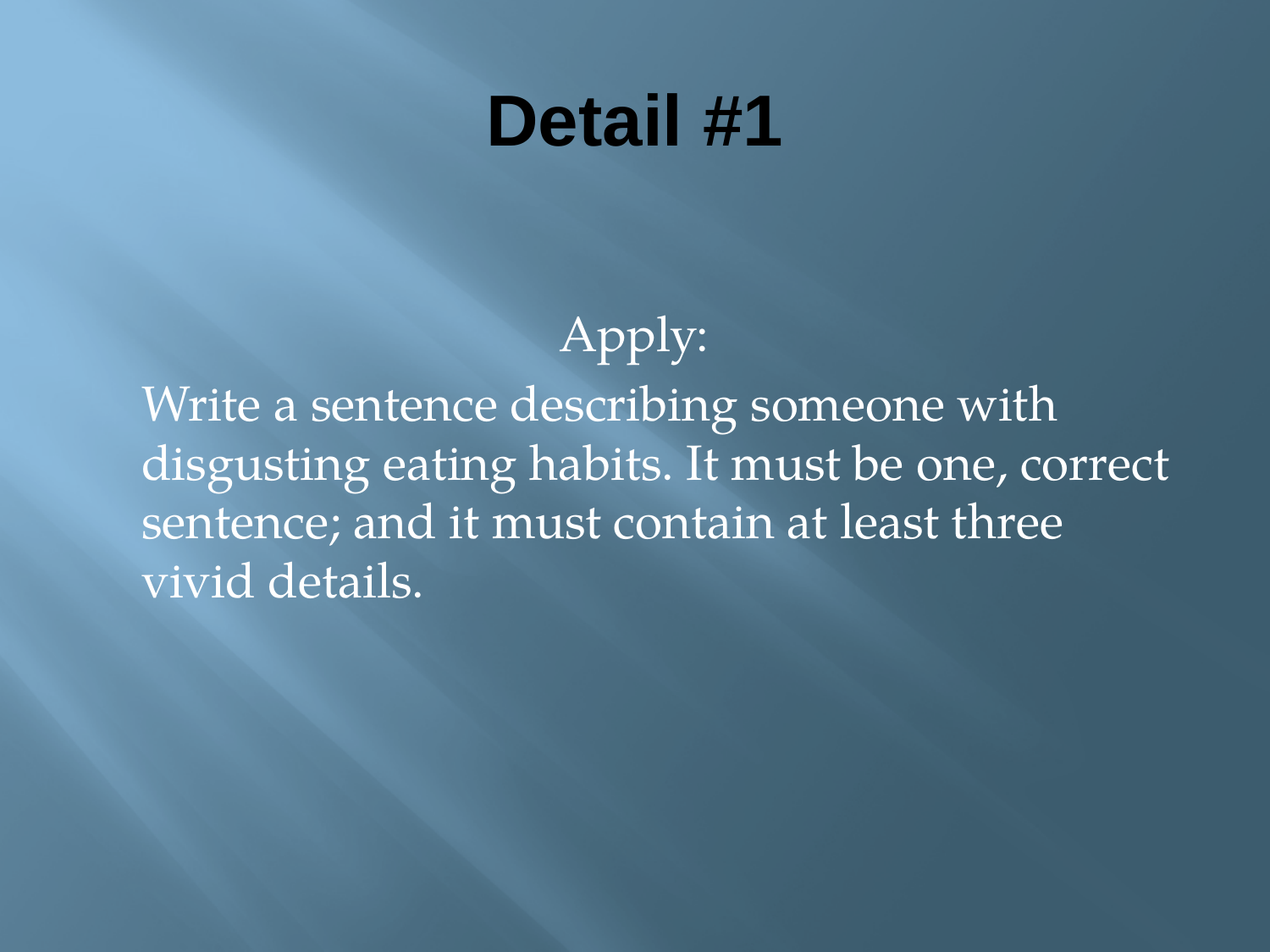

# Detail #1
Apply:
	Write a sentence describing someone with disgusting eating habits. It must be one, correct sentence; and it must contain at least three vivid details.